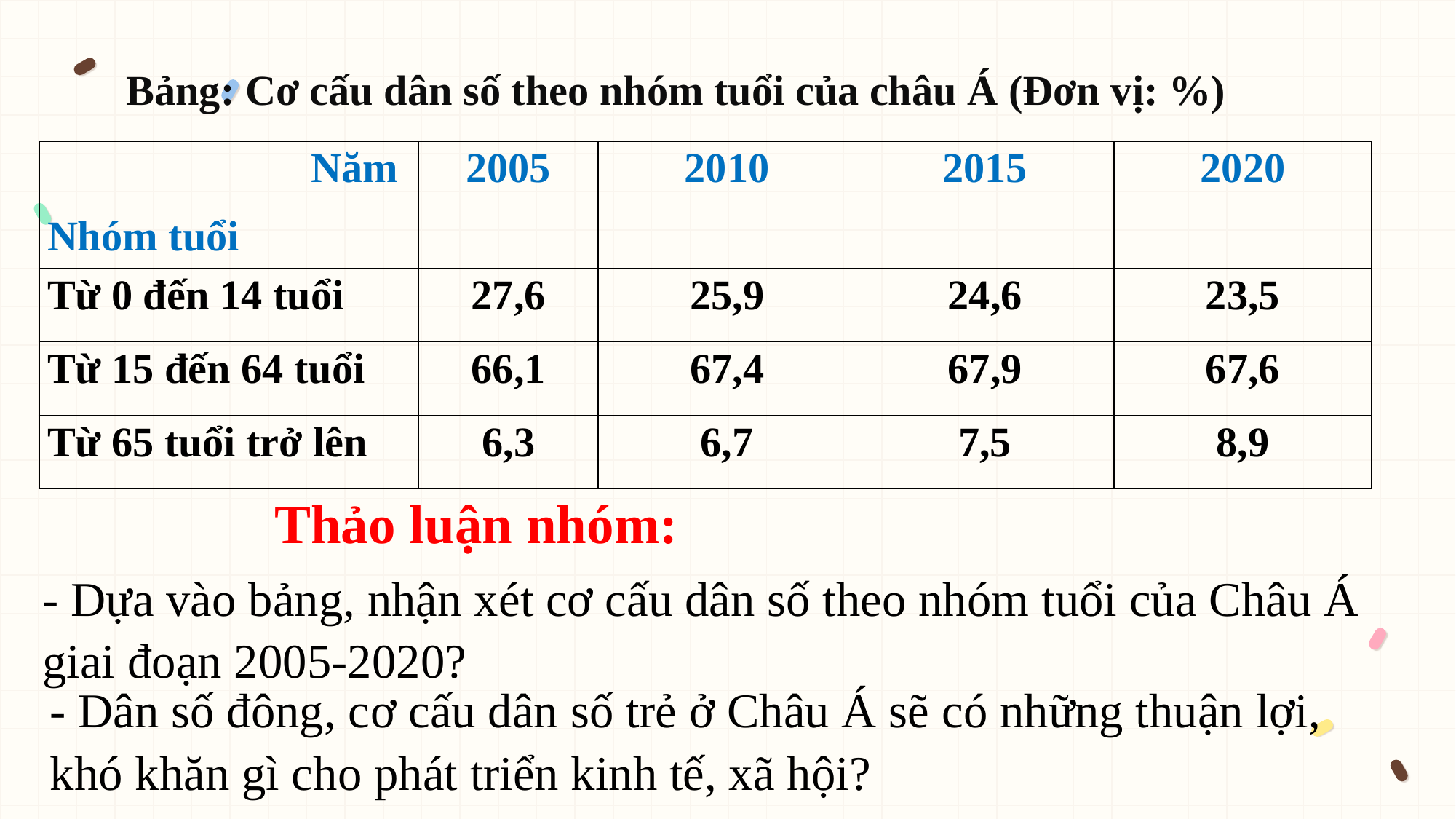

Bảng: Cơ cấu dân số theo nhóm tuổi của châu Á (Đơn vị: %)
| Năm Nhóm tuổi | 2005 | 2010 | 2015 | 2020 |
| --- | --- | --- | --- | --- |
| Từ 0 đến 14 tuổi | 27,6 | 25,9 | 24,6 | 23,5 |
| Từ 15 đến 64 tuổi | 66,1 | 67,4 | 67,9 | 67,6 |
| Từ 65 tuổi trở lên | 6,3 | 6,7 | 7,5 | 8,9 |
                 Thảo luận nhóm:
- Dựa vào bảng, nhận xét cơ cấu dân số theo nhóm tuổi của Châu Á giai đoạn 2005-2020?
- Dân số đông, cơ cấu dân số trẻ ở Châu Á sẽ có những thuận lợi, khó khăn gì cho phát triển kinh tế, xã hội?